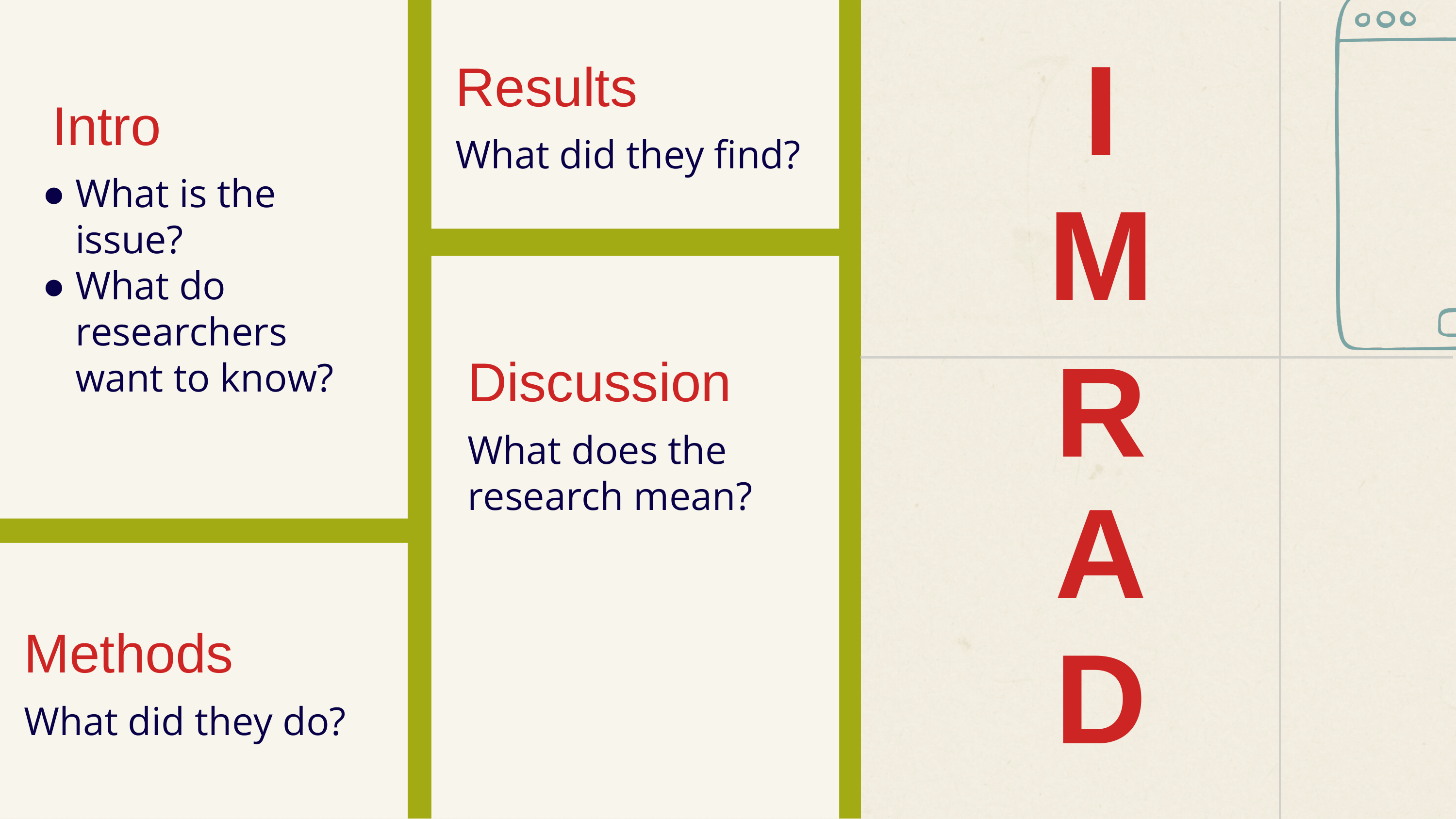

I
M
R
A
D
Results
Intro
What did they find?
What is the issue?
What do researchers want to know?

Discussion
What does the research mean?

Methods
What did they do?